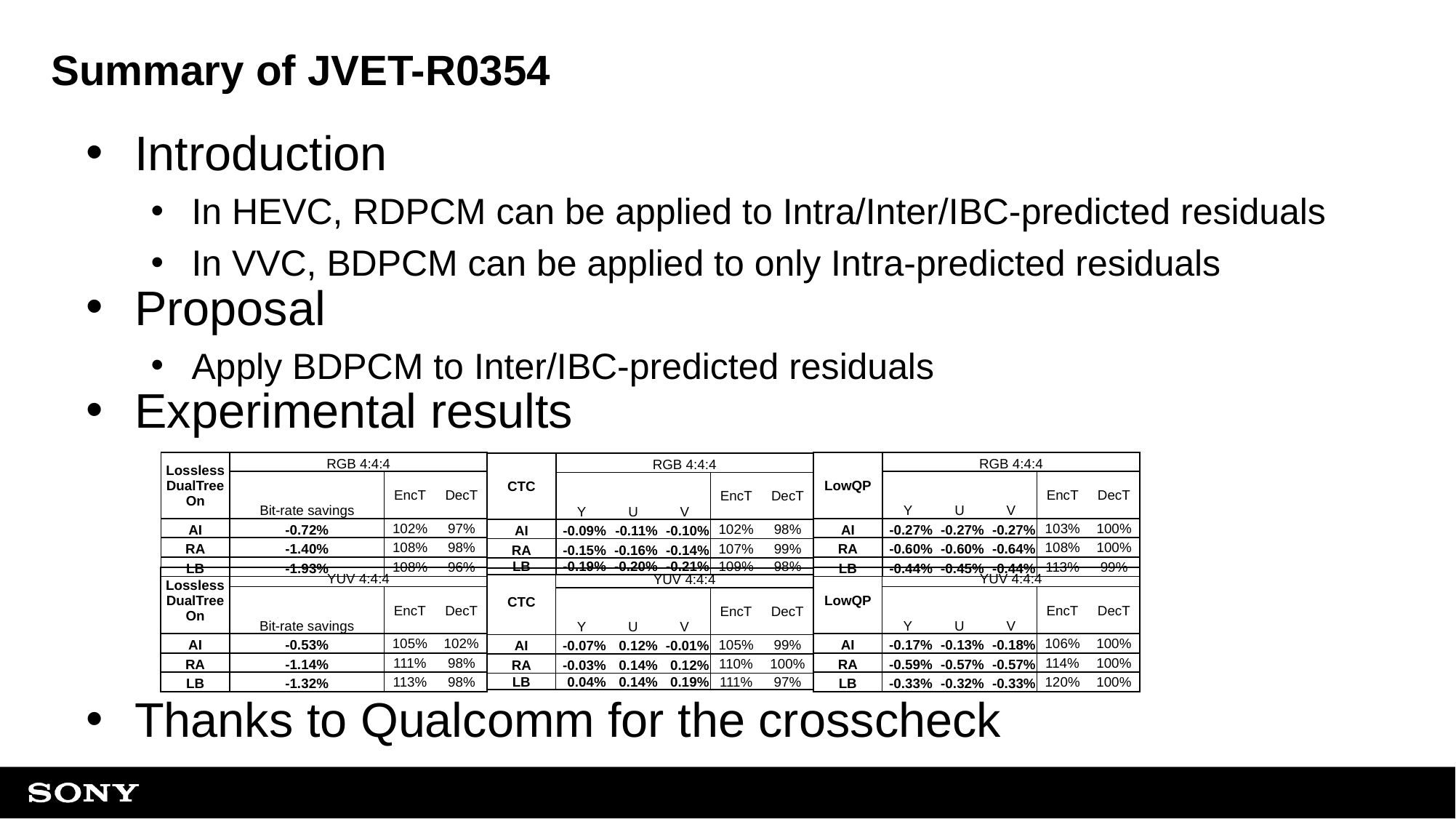

# Summary of JVET-R0354
Introduction
In HEVC, RDPCM can be applied to Intra/Inter/IBC-predicted residuals
In VVC, BDPCM can be applied to only Intra-predicted residuals
Proposal
Apply BDPCM to Inter/IBC-predicted residuals
Experimental results

Thanks to Qualcomm for the crosscheck

| Lossless DualTreeOn | RGB 4:4:4 |  |  |
| --- | --- | --- | --- |
|  | Bit-rate savings | EncT | DecT |
| AI | -0.72% | 102% | 97% |
| RA | -1.40% | 108% | 98% |
| LB | -1.93% | 108% | 96% |
| LowQP | RGB 4:4:4 |  |  |  |  |
| --- | --- | --- | --- | --- | --- |
|  | Y | U | V | EncT | DecT |
| AI | -0.27% | -0.27% | -0.27% | 103% | 100% |
| RA | -0.60% | -0.60% | -0.64% | 108% | 100% |
| LB | -0.44% | -0.45% | -0.44% | 113% | 99% |
| CTC | RGB 4:4:4 |  |  |  |  |
| --- | --- | --- | --- | --- | --- |
|  | Y | U | V | EncT | DecT |
| AI | -0.09% | -0.11% | -0.10% | 102% | 98% |
| RA | -0.15% | -0.16% | -0.14% | 107% | 99% |
| LB | -0.19% | -0.20% | -0.21% | 109% | 98% |
| Lossless DualTreeOn | YUV 4:4:4 |  |  |
| --- | --- | --- | --- |
|  | Bit-rate savings | EncT | DecT |
| AI | -0.53% | 105% | 102% |
| RA | -1.14% | 111% | 98% |
| LB | -1.32% | 113% | 98% |
| LowQP | YUV 4:4:4 |  |  |  |  |
| --- | --- | --- | --- | --- | --- |
|  | Y | U | V | EncT | DecT |
| AI | -0.17% | -0.13% | -0.18% | 106% | 100% |
| RA | -0.59% | -0.57% | -0.57% | 114% | 100% |
| LB | -0.33% | -0.32% | -0.33% | 120% | 100% |
| CTC | YUV 4:4:4 |  |  |  |  |
| --- | --- | --- | --- | --- | --- |
|  | Y | U | V | EncT | DecT |
| AI | -0.07% | 0.12% | -0.01% | 105% | 99% |
| RA | -0.03% | 0.14% | 0.12% | 110% | 100% |
| LB | 0.04% | 0.14% | 0.19% | 111% | 97% |